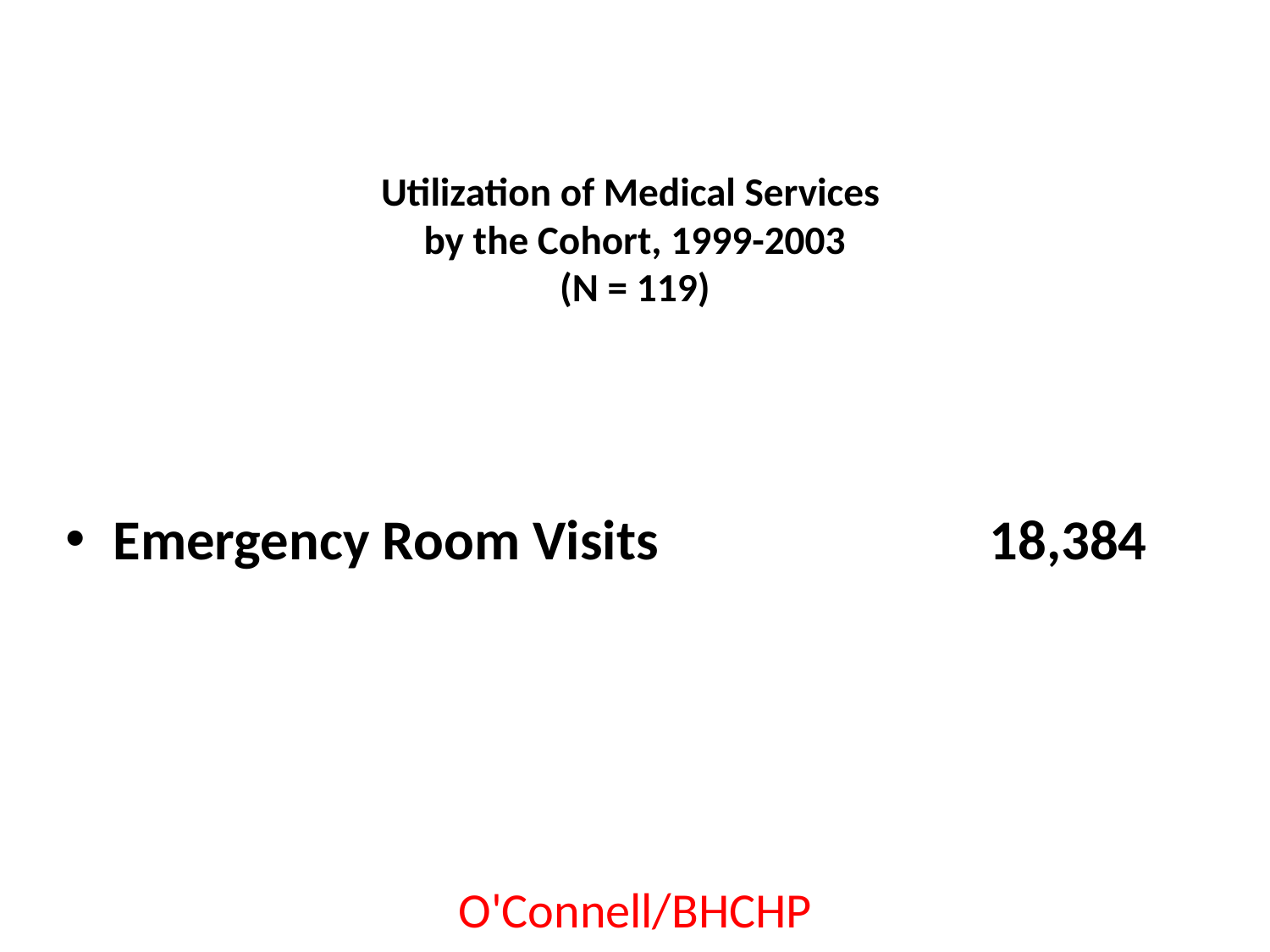

# Utilization of Medical Services by the Cohort, 1999-2003 (N = 119)
Emergency Room Visits		         18,384

O'Connell/BHCHP